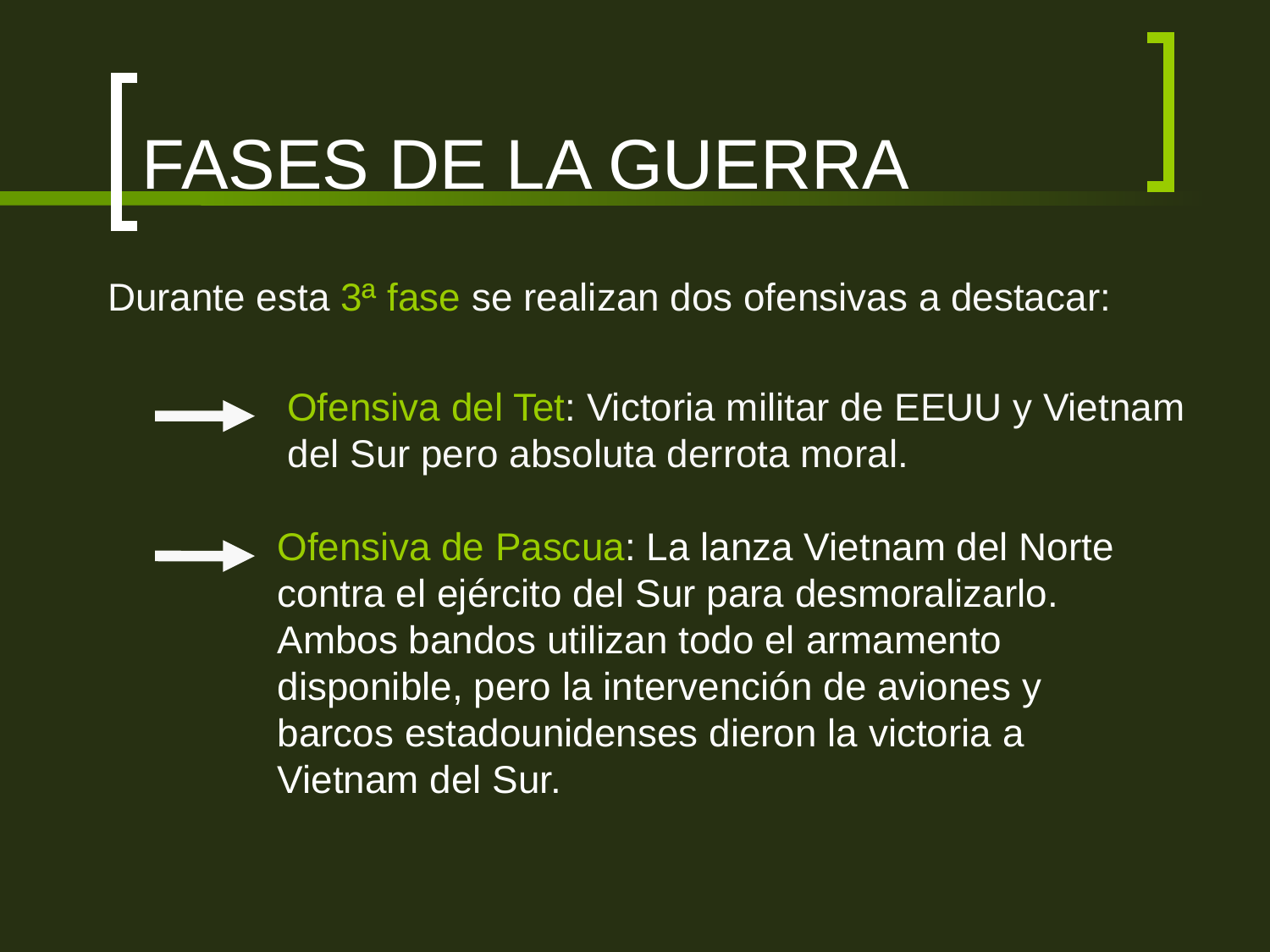

# FASES DE LA GUERRA
Durante esta 3ª fase se realizan dos ofensivas a destacar:
Ofensiva del Tet: Victoria militar de EEUU y Vietnam del Sur pero absoluta derrota moral.

Ofensiva de Pascua: La lanza Vietnam del Norte contra el ejército del Sur para desmoralizarlo. Ambos bandos utilizan todo el armamento disponible, pero la intervención de aviones y barcos estadounidenses dieron la victoria a Vietnam del Sur.